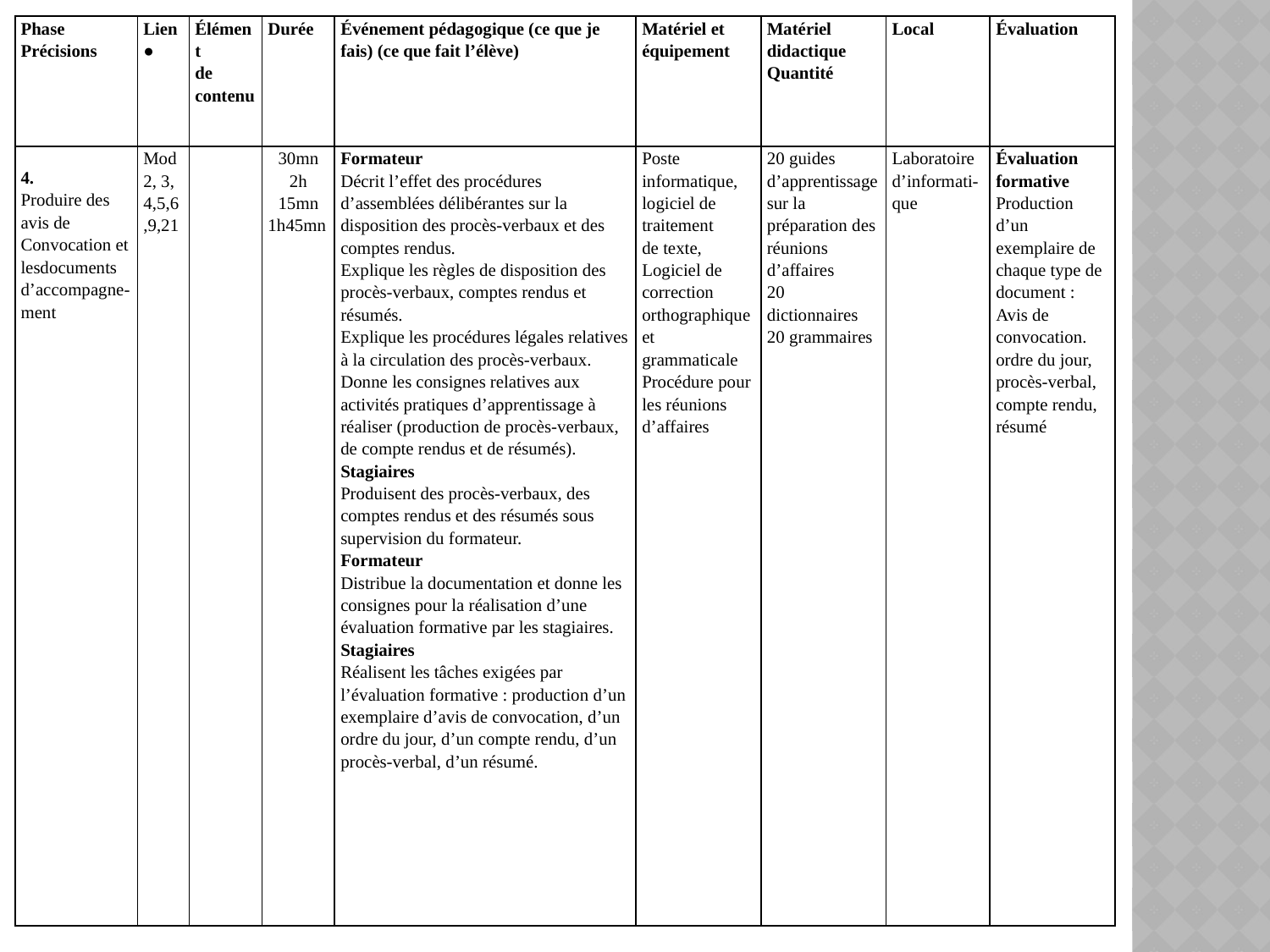

| Phase Précisions | Lien ● | Élément de contenu | Durée | Événement pédagogique (ce que je fais) (ce que fait l’élève) | Matériel et équipement | Matériel didactique Quantité | Local | Évaluation |
| --- | --- | --- | --- | --- | --- | --- | --- | --- |
| 4. Produire des avis de Convocation et lesdocuments d’accompagne-ment | Mod 2, 3, 4,5,6,9,21 |  | 30mn 2h 15mn 1h45mn | Formateur Décrit l’effet des procédures d’assemblées délibérantes sur la disposition des procès-verbaux et des comptes rendus. Explique les règles de disposition des procès-verbaux, comptes rendus et résumés. Explique les procédures légales relatives à la circulation des procès-verbaux. Donne les consignes relatives aux activités pratiques d’apprentissage à réaliser (production de procès-verbaux, de compte rendus et de résumés). Stagiaires Produisent des procès-verbaux, des comptes rendus et des résumés sous supervision du formateur. Formateur Distribue la documentation et donne les consignes pour la réalisation d’une évaluation formative par les stagiaires. Stagiaires Réalisent les tâches exigées par l’évaluation formative : production d’un exemplaire d’avis de convocation, d’un ordre du jour, d’un compte rendu, d’un procès-verbal, d’un résumé. | Poste informatique, logiciel de traitement de texte, Logiciel de correction orthographique et grammaticale Procédure pour les réunions d’affaires | 20 guides d’apprentissage sur la préparation des réunions d’affaires 20 dictionnaires 20 grammaires | Laboratoire d’informati-que | Évaluation formative Production d’un exemplaire de chaque type de document : Avis de convocation. ordre du jour, procès-verbal, compte rendu, résumé |